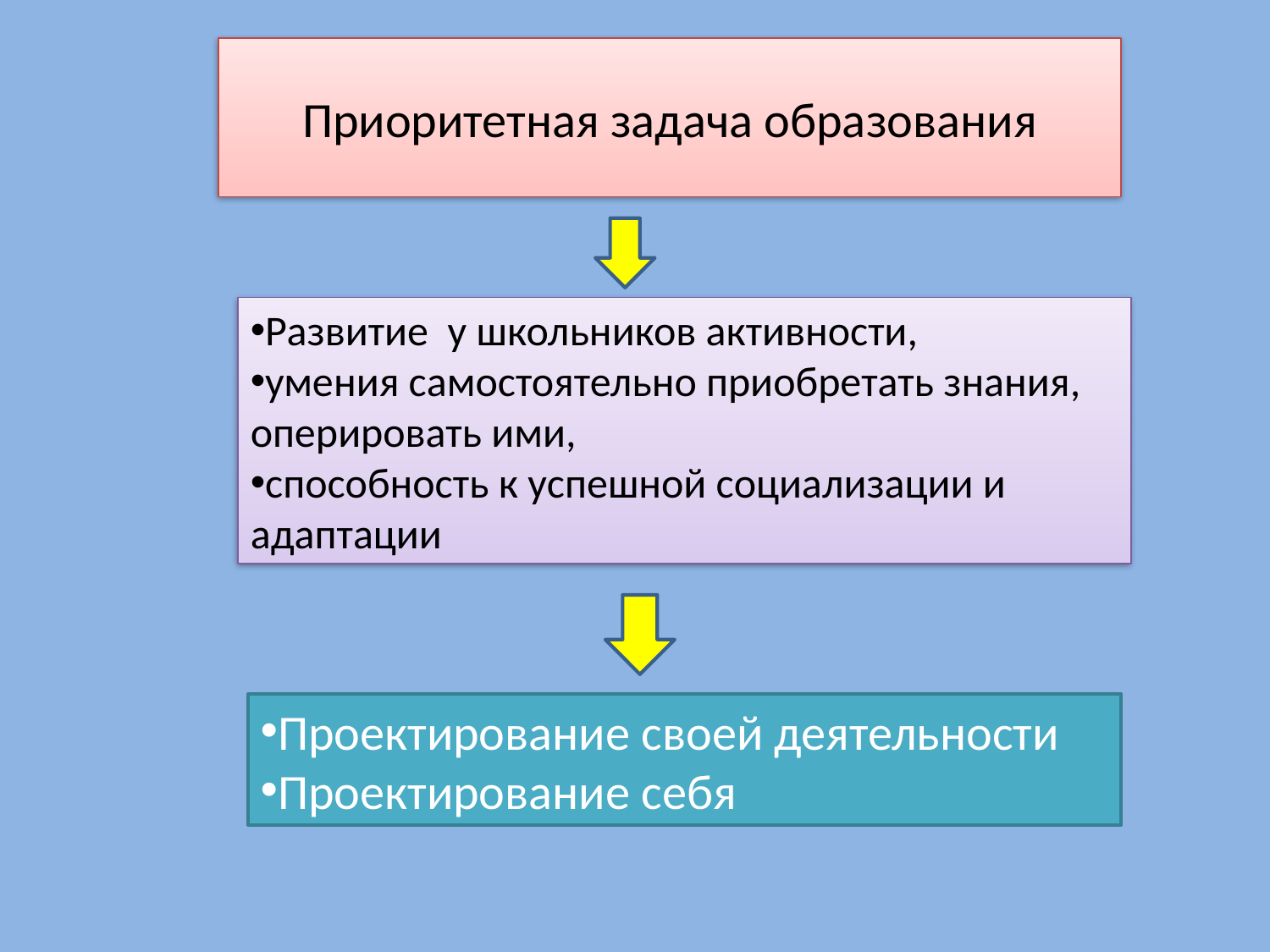

# Приоритетная задача образования

Развитие  у школьников активности,
умения самостоятельно приобретать знания, оперировать ими,
способность к успешной социализации и адаптации

Проектирование своей деятельности
Проектирование себя